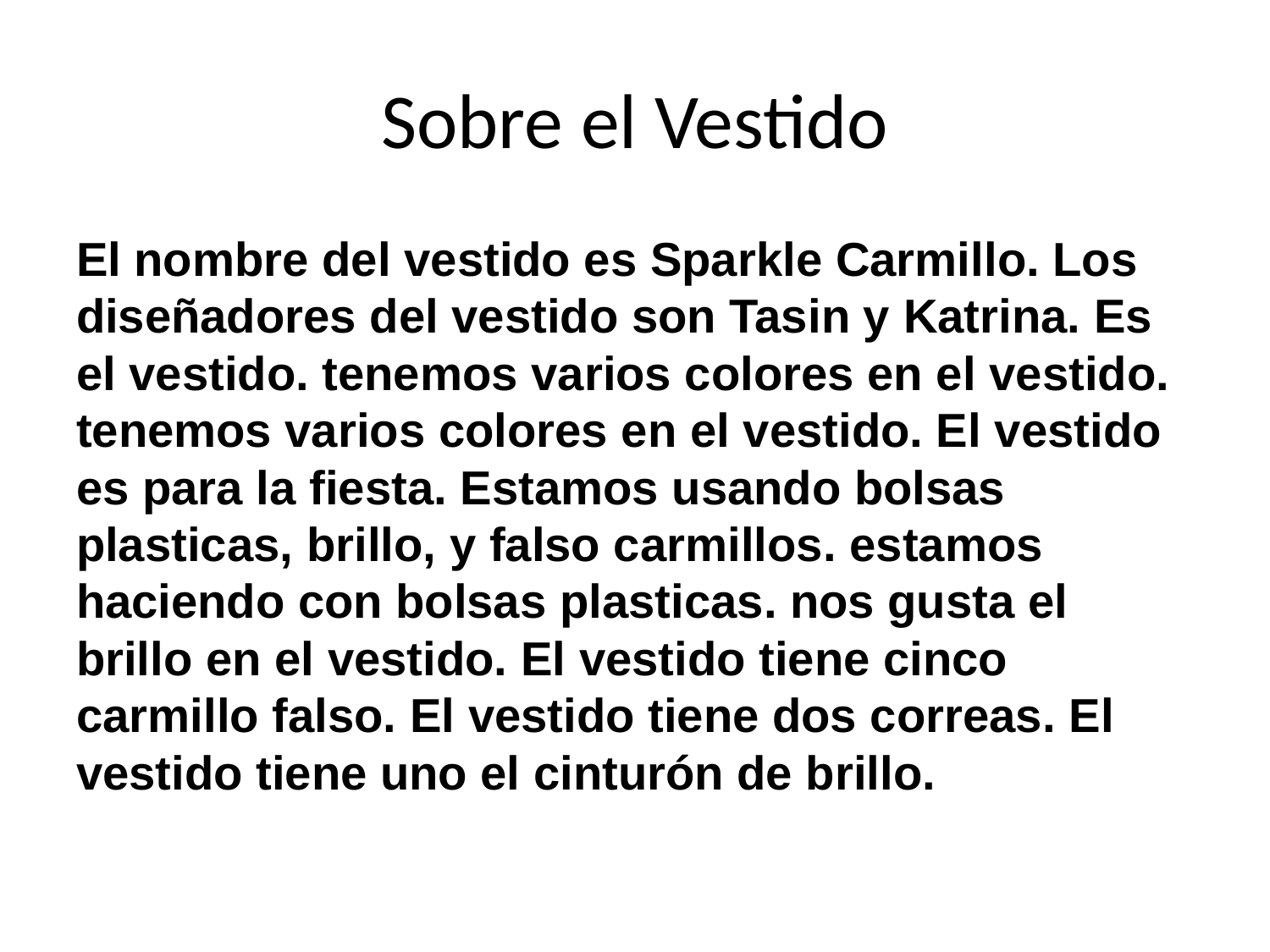

# Sobre el Vestido
El nombre del vestido es Sparkle Carmillo. Los diseñadores del vestido son Tasin y Katrina. Es el vestido. tenemos varios colores en el vestido. tenemos varios colores en el vestido. El vestido es para la fiesta. Estamos usando bolsas plasticas, brillo, y falso carmillos. estamos haciendo con bolsas plasticas. nos gusta el brillo en el vestido. El vestido tiene cinco carmillo falso. El vestido tiene dos correas. El vestido tiene uno el cinturón de brillo.